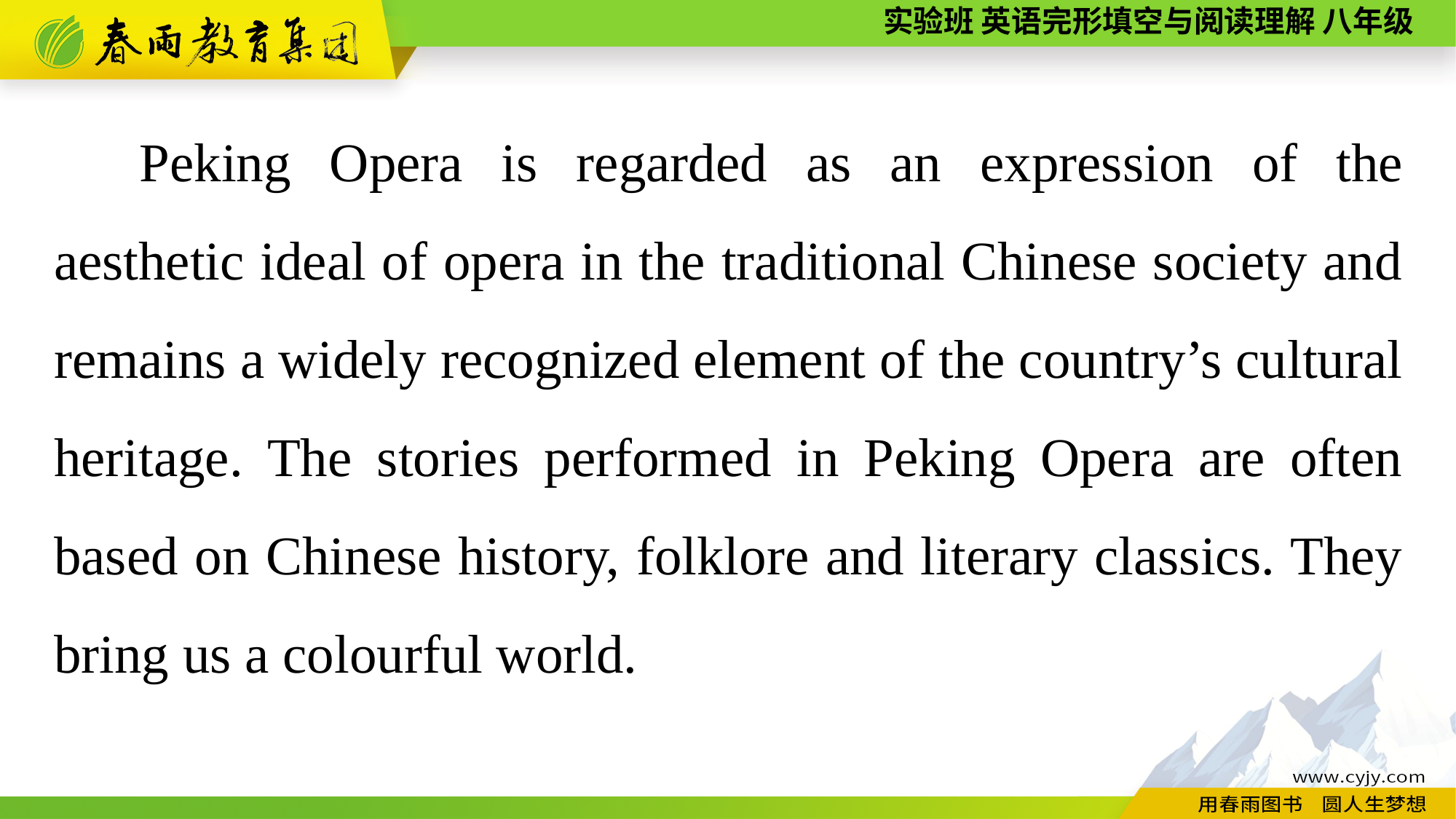

Peking Opera is regarded as an expression of the aesthetic ideal of opera in the traditional Chinese society and remains a widely recognized element of the country’s cultural heritage. The stories performed in Peking Opera are often based on Chinese history, folklore and literary classics. They bring us a colourful world.